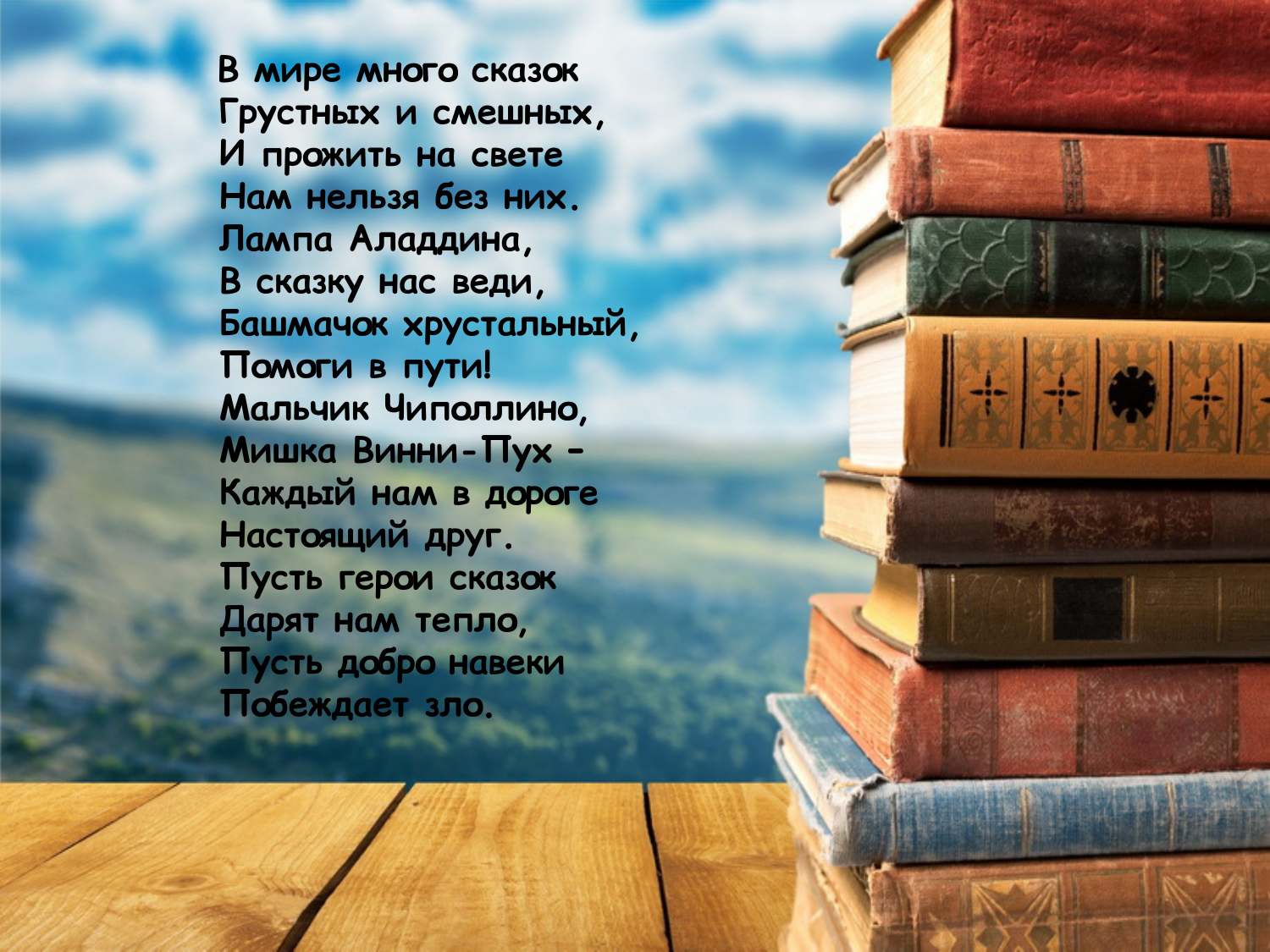

В мире много сказок
Грустных и смешных,
И прожить на свете
Нам нельзя без них.
Лампа Аладдина,
В сказку нас веди,
Башмачок хрустальный,
Помоги в пути!
Мальчик Чиполлино,
Мишка Винни-Пух –
Каждый нам в дороге
Настоящий друг.
Пусть герои сказок
Дарят нам тепло,
Пусть добро навеки
Побеждает зло.